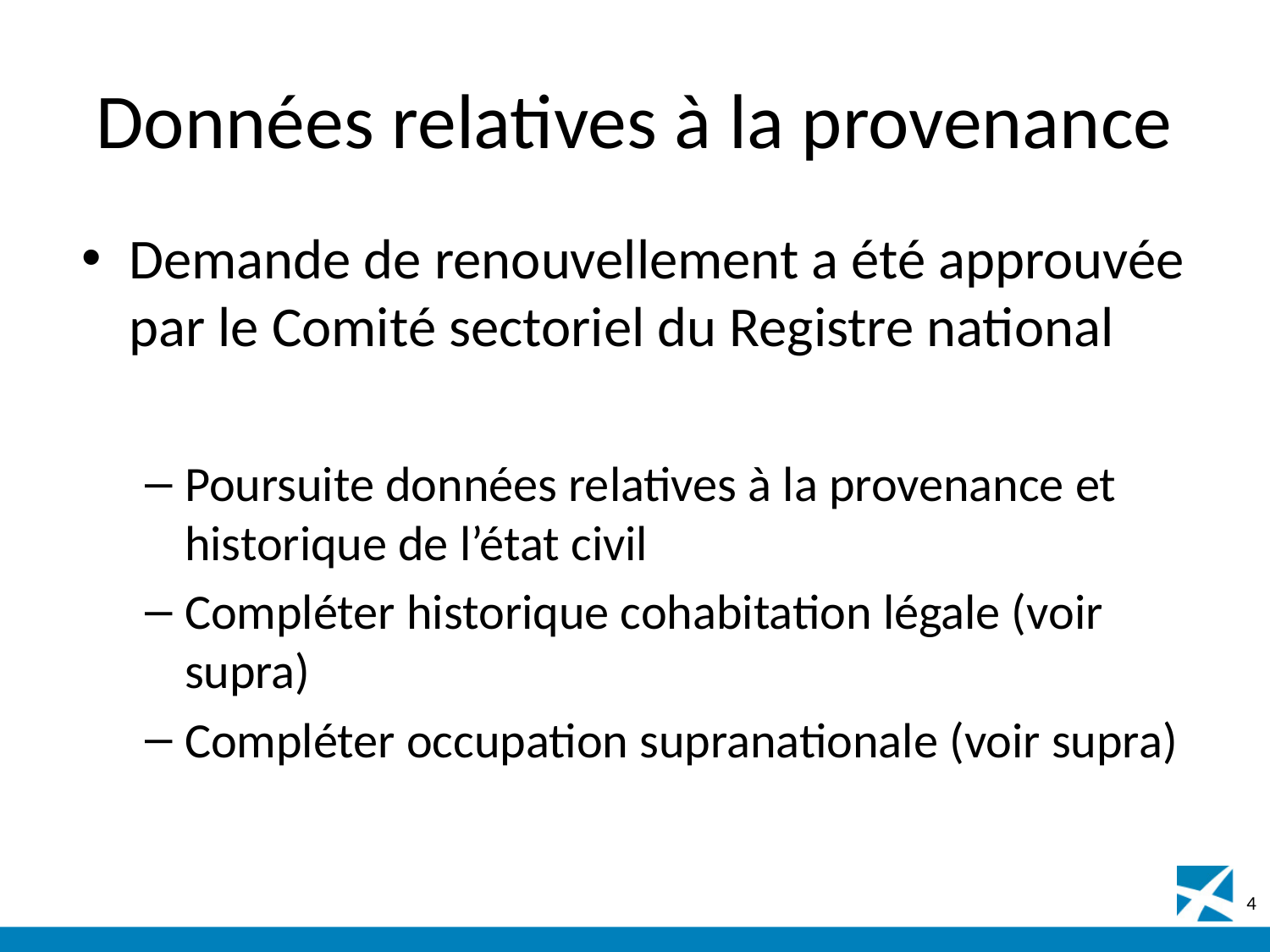

# Données relatives à la provenance
Demande de renouvellement a été approuvée par le Comité sectoriel du Registre national

Poursuite données relatives à la provenance et historique de l’état civil
Compléter historique cohabitation légale (voir supra)
Compléter occupation supranationale (voir supra)